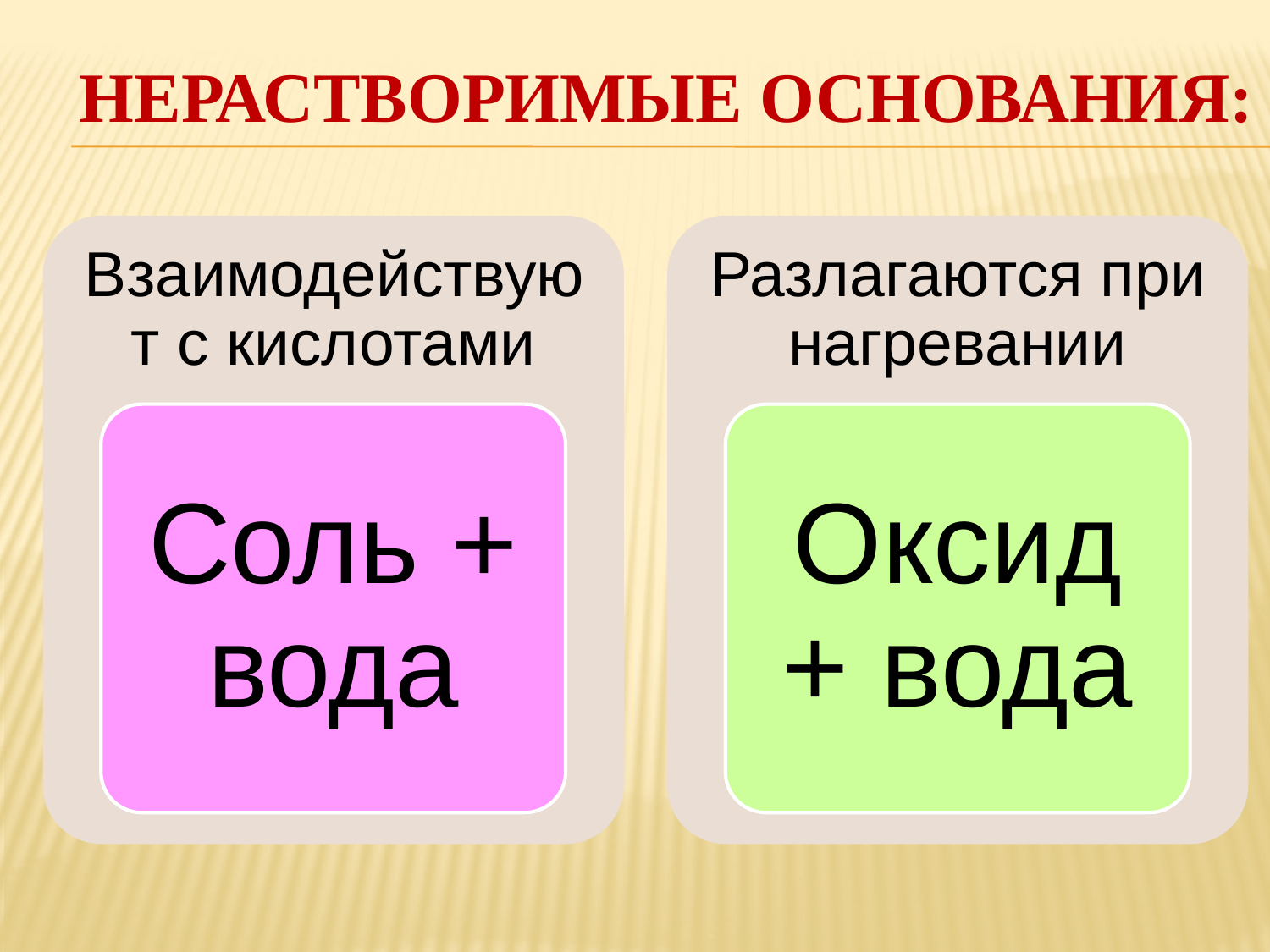

# Нерастворимые основания:
Взаимодействуют с кислотами
Соль + вода
Разлагаются при нагревании
Оксид + вода